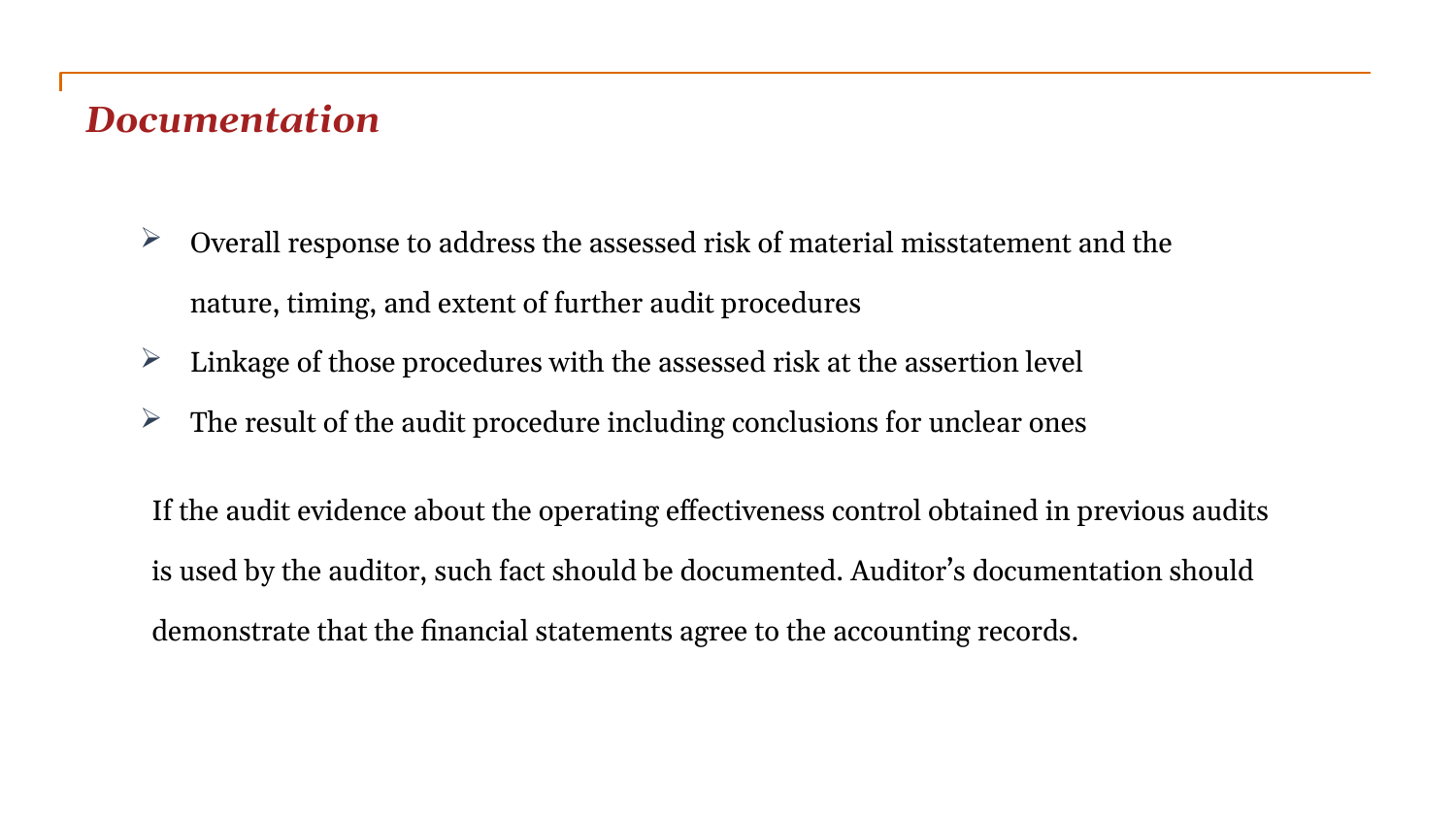

Documentation
Overall response to address the assessed risk of material misstatement and the nature, timing, and extent of further audit procedures
Linkage of those procedures with the assessed risk at the assertion level
The result of the audit procedure including conclusions for unclear ones
If the audit evidence about the operating effectiveness control obtained in previous audits is used by the auditor, such fact should be documented. Auditor’s documentation should demonstrate that the financial statements agree to the accounting records.